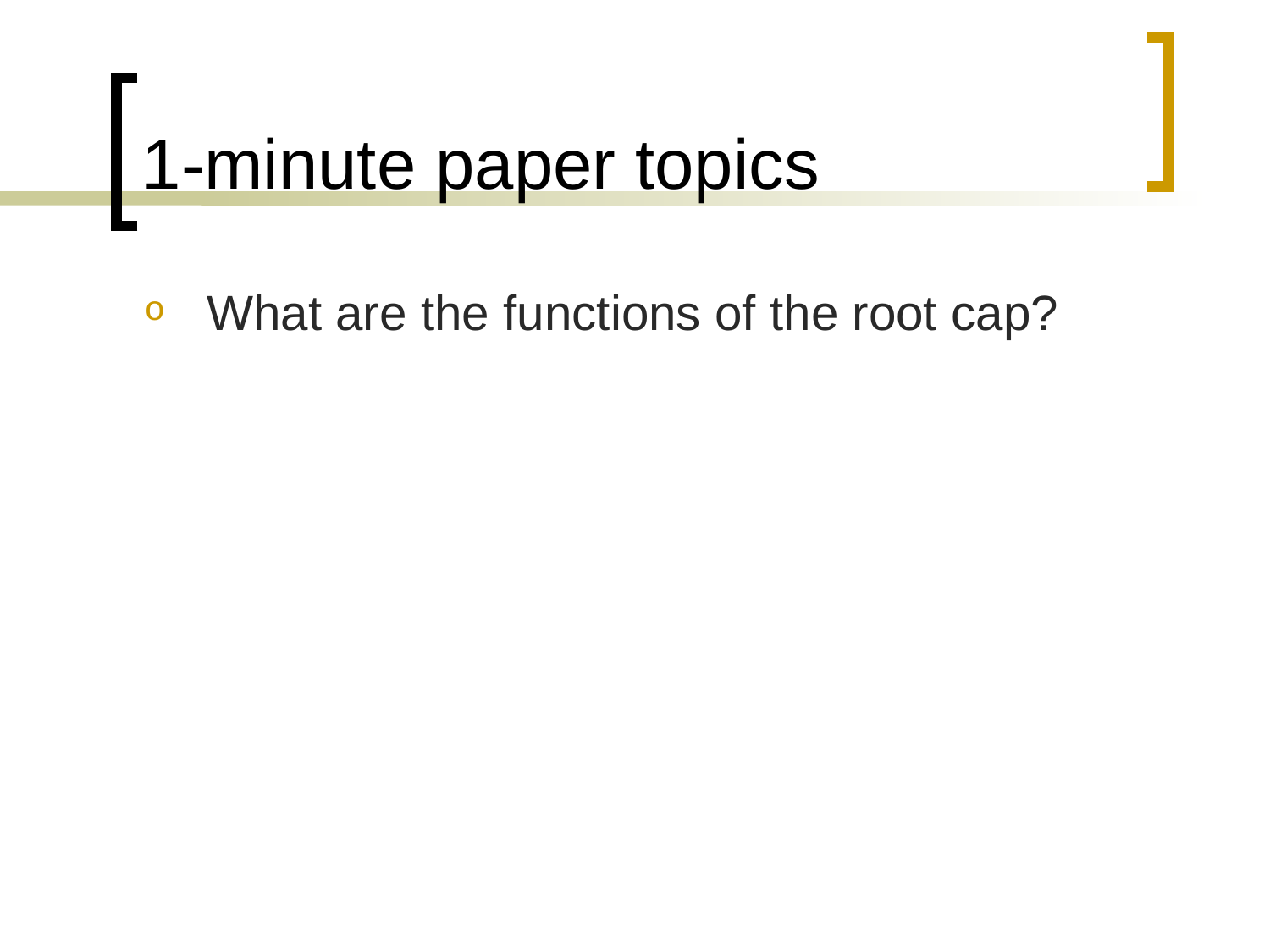

# 1-minute paper topics
What are the functions of the root cap?